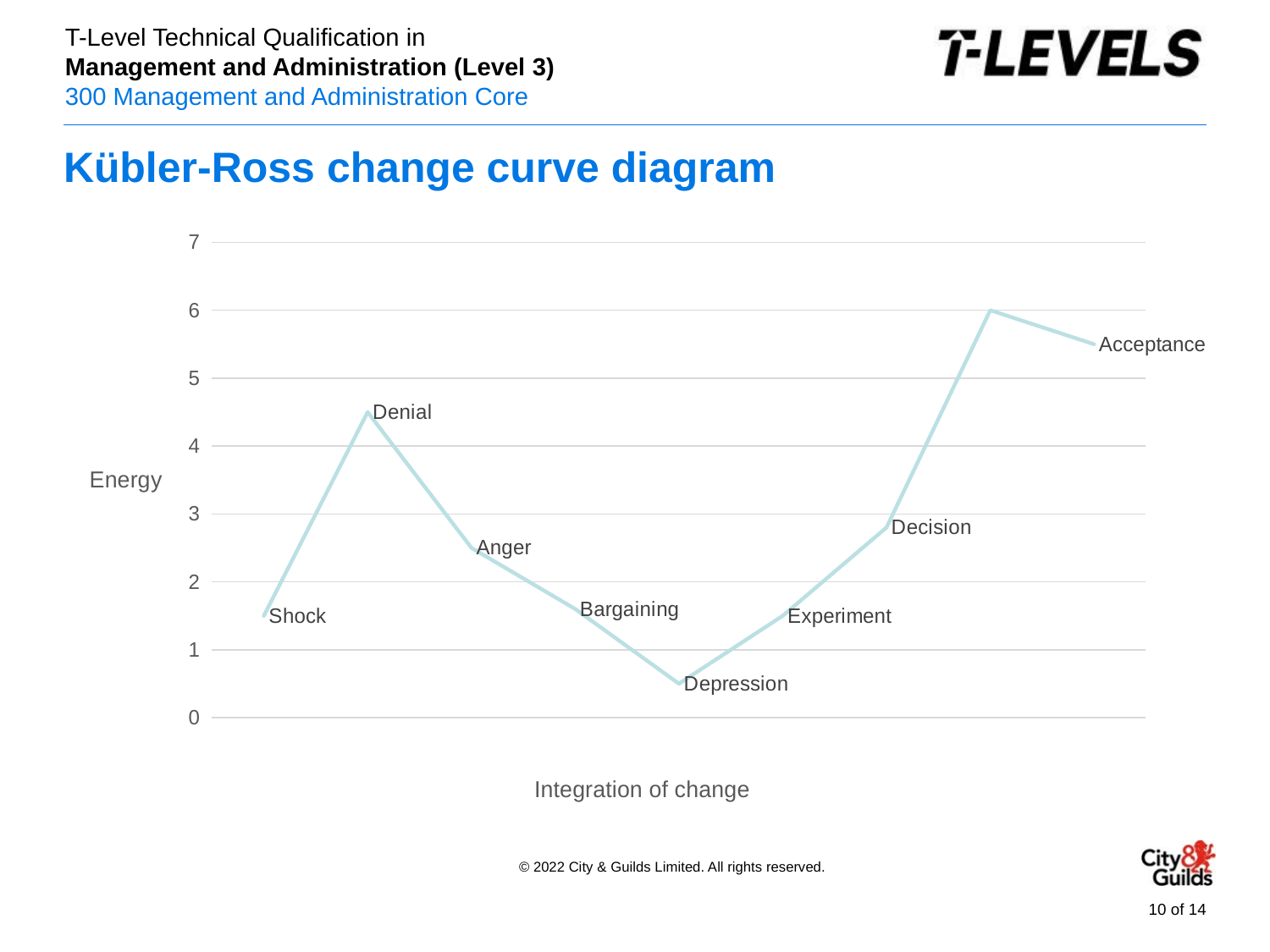

# Kübler-Ross change curve diagram

### Chart

| Category | Change Curve |
|---|---|
| Shock | 1.5 |
| Denial | 4.5 |
| Anger | 2.5 |
| Bargaining | 1.6 |
| Depression | 0.5 |
| Experiment | 1.5 |
| Decision | 2.8 |
|   | 6.0 |
| Acceptance | 5.5 |